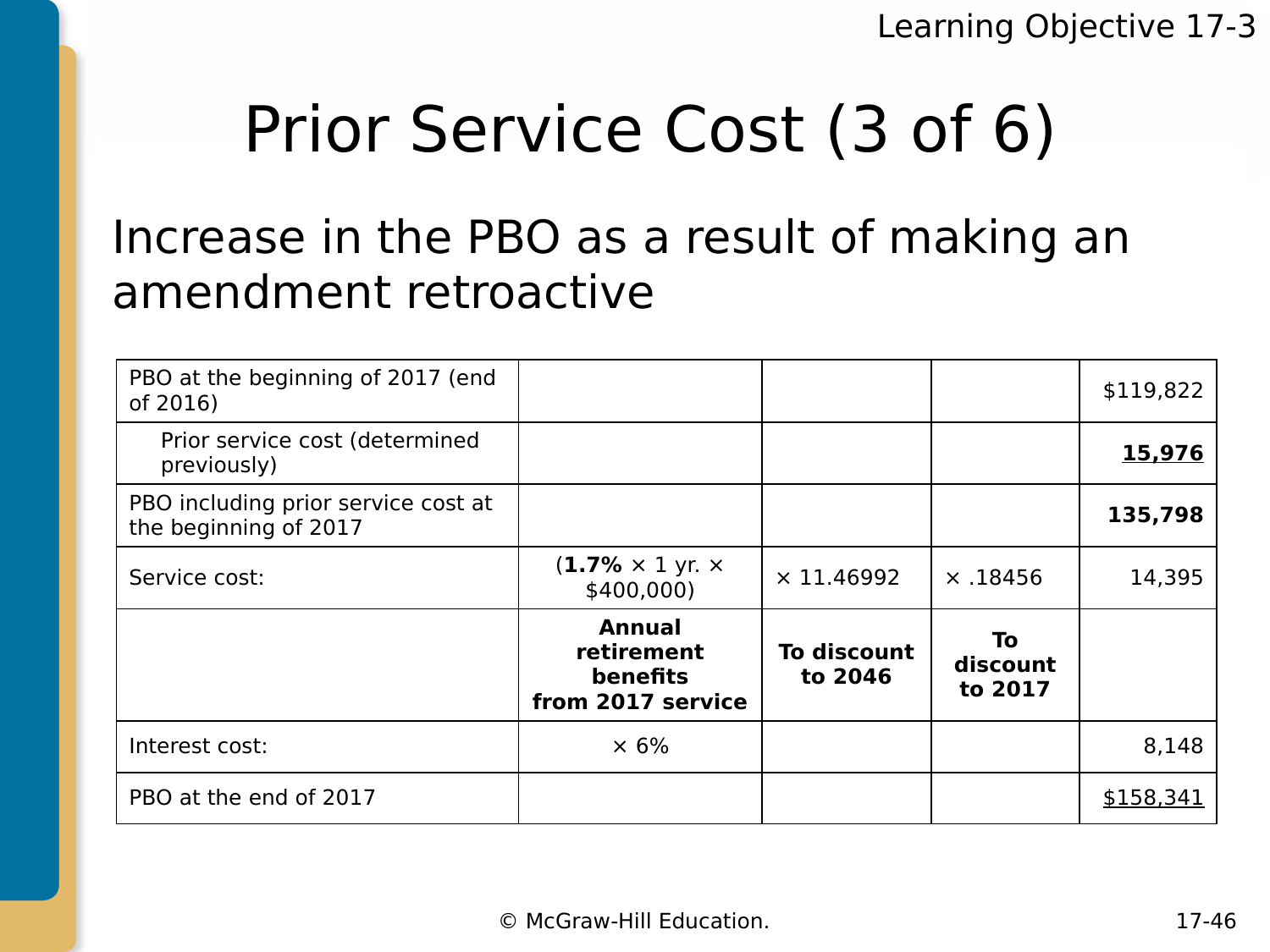

Learning Objective 17-3
# Prior Service Cost (3 of 6)
Increase in the PBO as a result of making an amendment retroactive
| PBO at the beginning of 2017 (end of 2016) |  |  |  | $119,822 |
| --- | --- | --- | --- | --- |
| Prior service cost (determined previously) |  |  |  | 15,976 |
| PBO including prior service cost at the beginning of 2017 |  |  |  | 135,798 |
| Service cost: | (1.7% × 1 yr. × $400,000) | × 11.46992 | × .18456 | 14,395 |
|  | Annual retirement benefits from 2017 service | To discount to 2046 | To discount to 2017 |  |
| Interest cost: | × 6% |  |  | 8,148 |
| PBO at the end of 2017 |  |  |  | $158,341 |